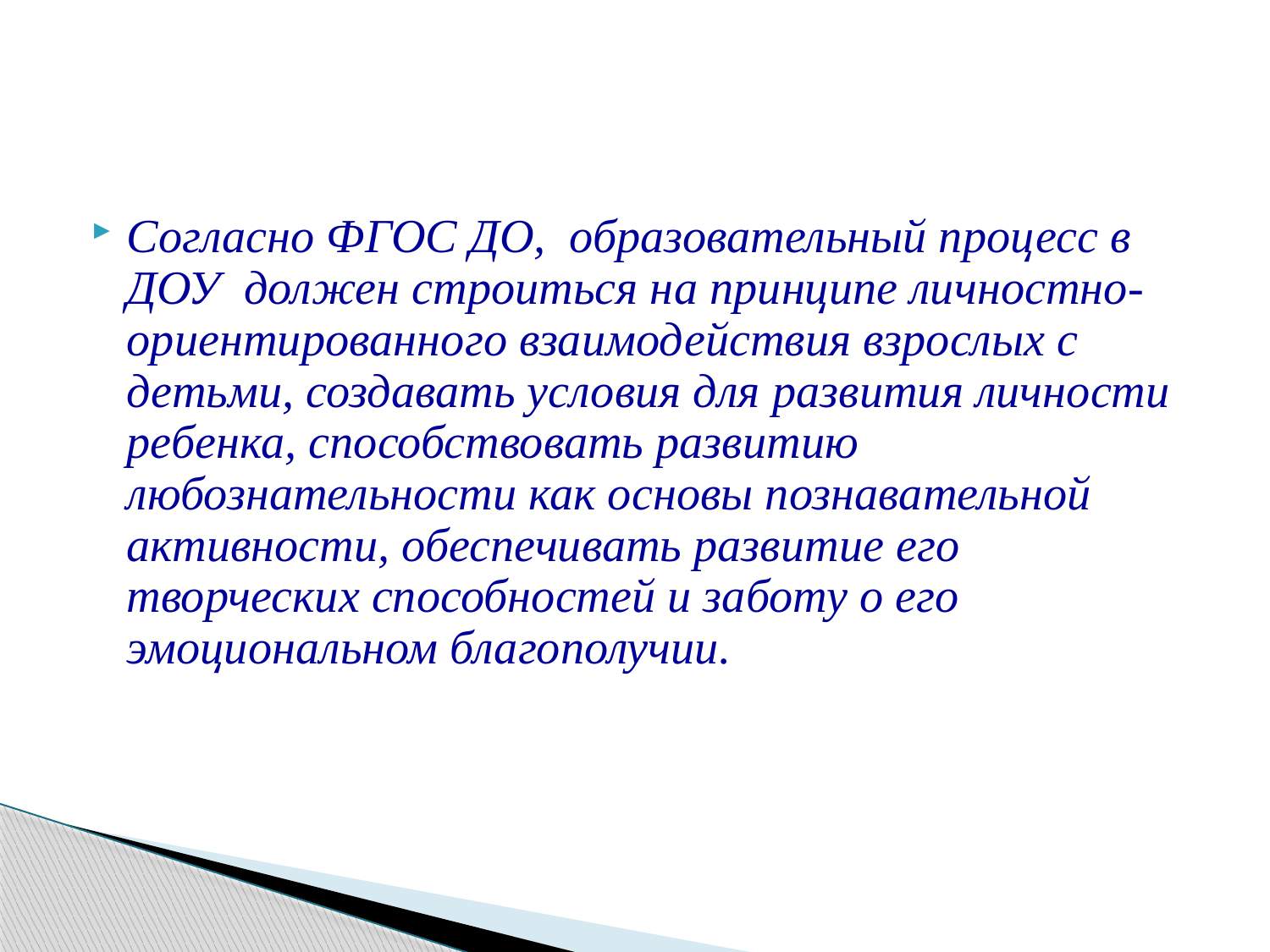

Согласно ФГОС ДО,  образовательный процесс в ДОУ  должен строиться на принципе личностно-ориентированного взаимодействия взрослых с детьми, создавать условия для развития личности ребенка, способствовать развитию любознательности как основы познавательной активности, обеспечивать развитие его творческих способностей и заботу о его эмоциональном благополучии.